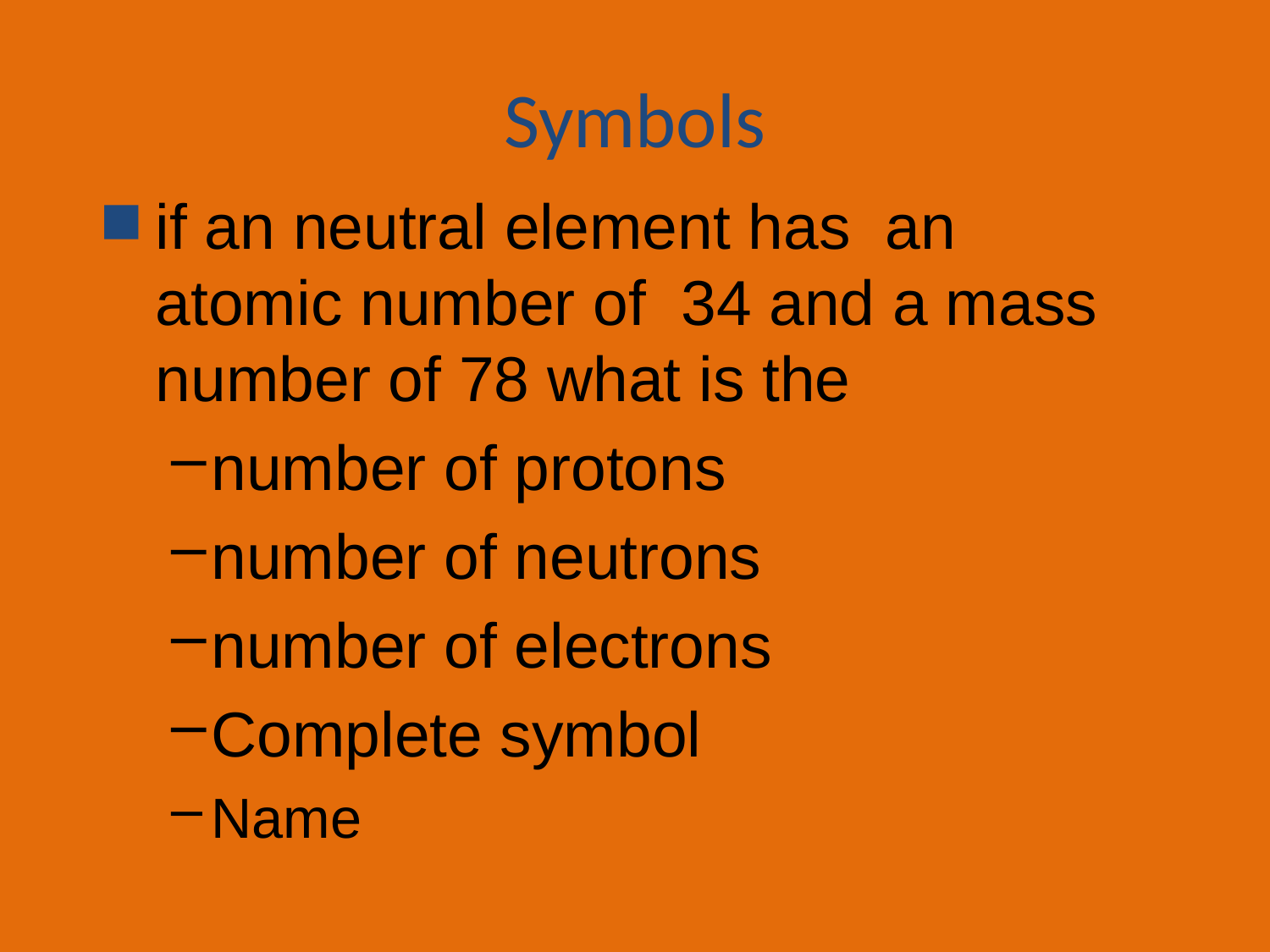

Symbols
if an neutral element has  an atomic number of  34 and a mass number of 78 what is the
number of protons
number of neutrons
number of electrons
Complete symbol
Name